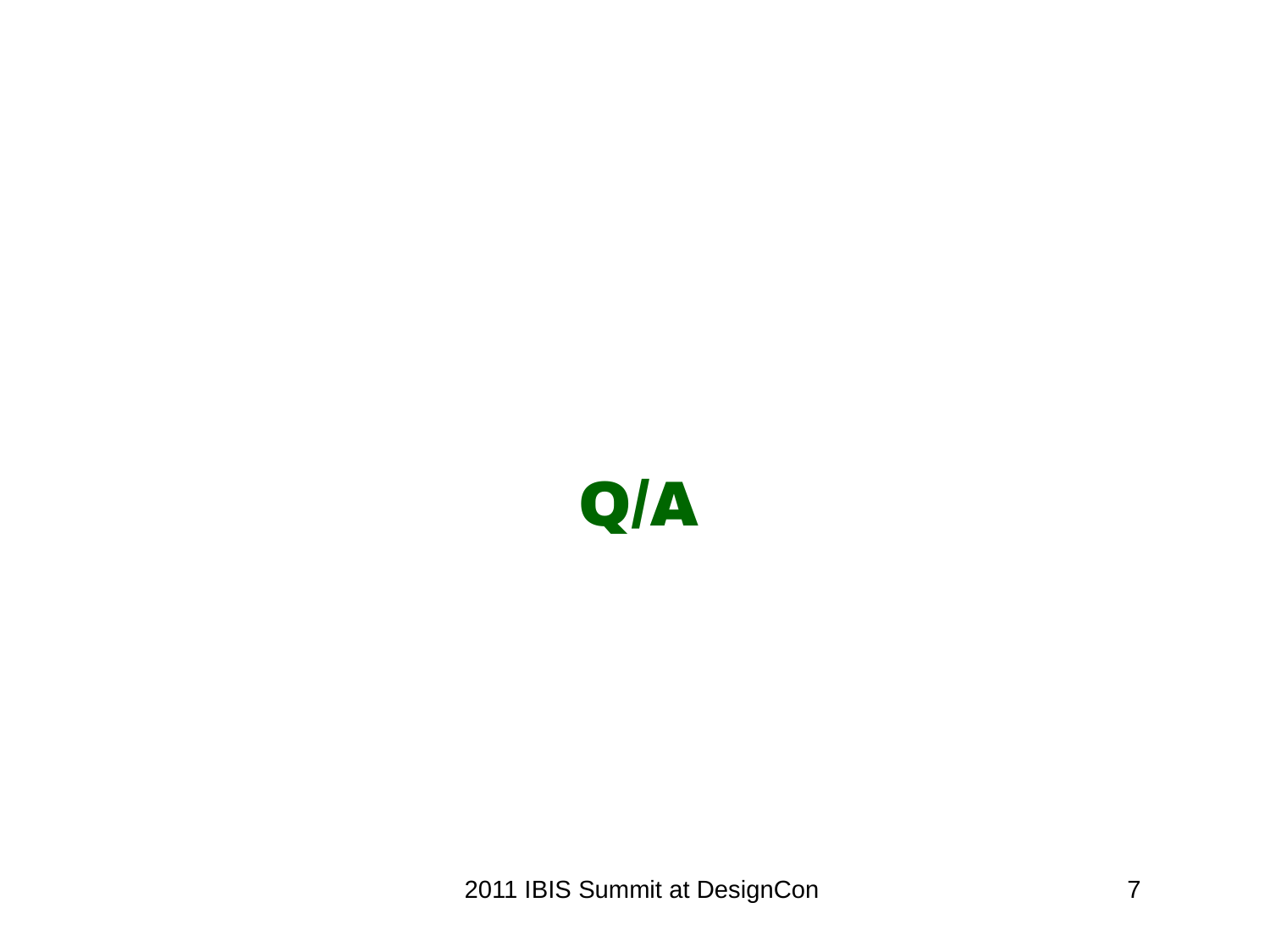

# Q/A

2011 IBIS Summit at DesignCon
7